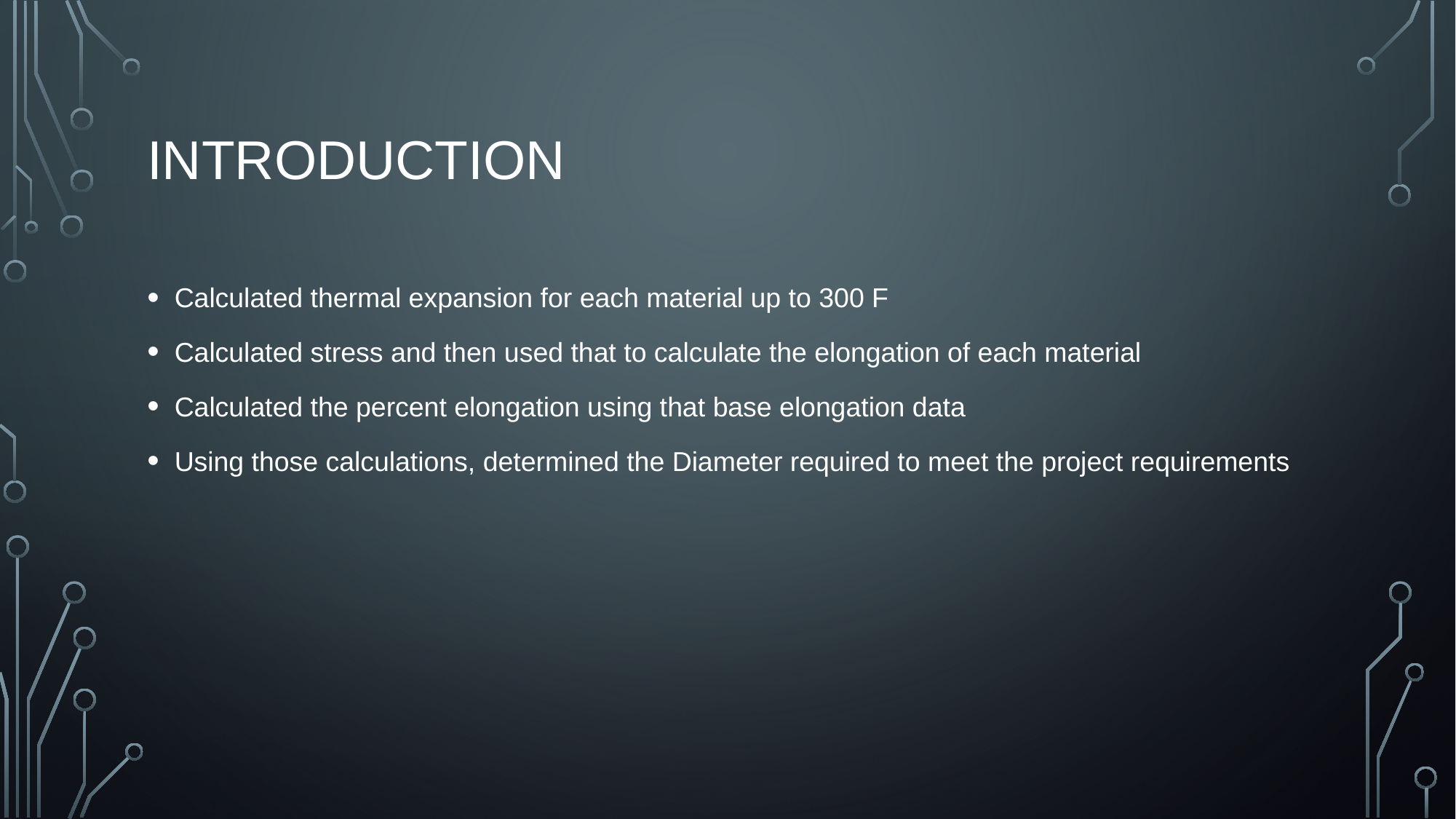

# Introduction
Calculated thermal expansion for each material up to 300 F
Calculated stress and then used that to calculate the elongation of each material
Calculated the percent elongation using that base elongation data
Using those calculations, determined the Diameter required to meet the project requirements